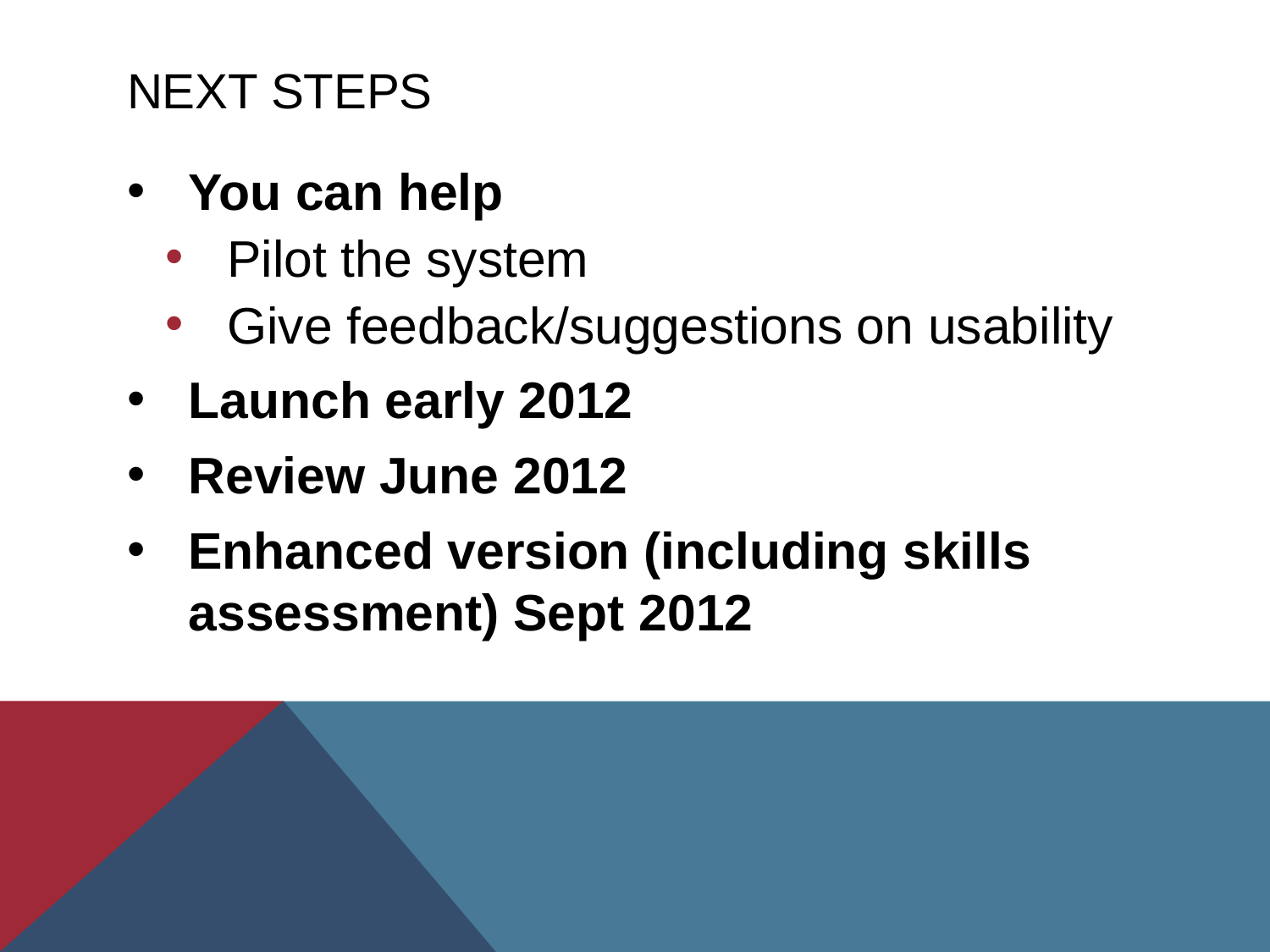

# Next Steps
You can help
Pilot the system
Give feedback/suggestions on usability
Launch early 2012
Review June 2012
Enhanced version (including skills assessment) Sept 2012